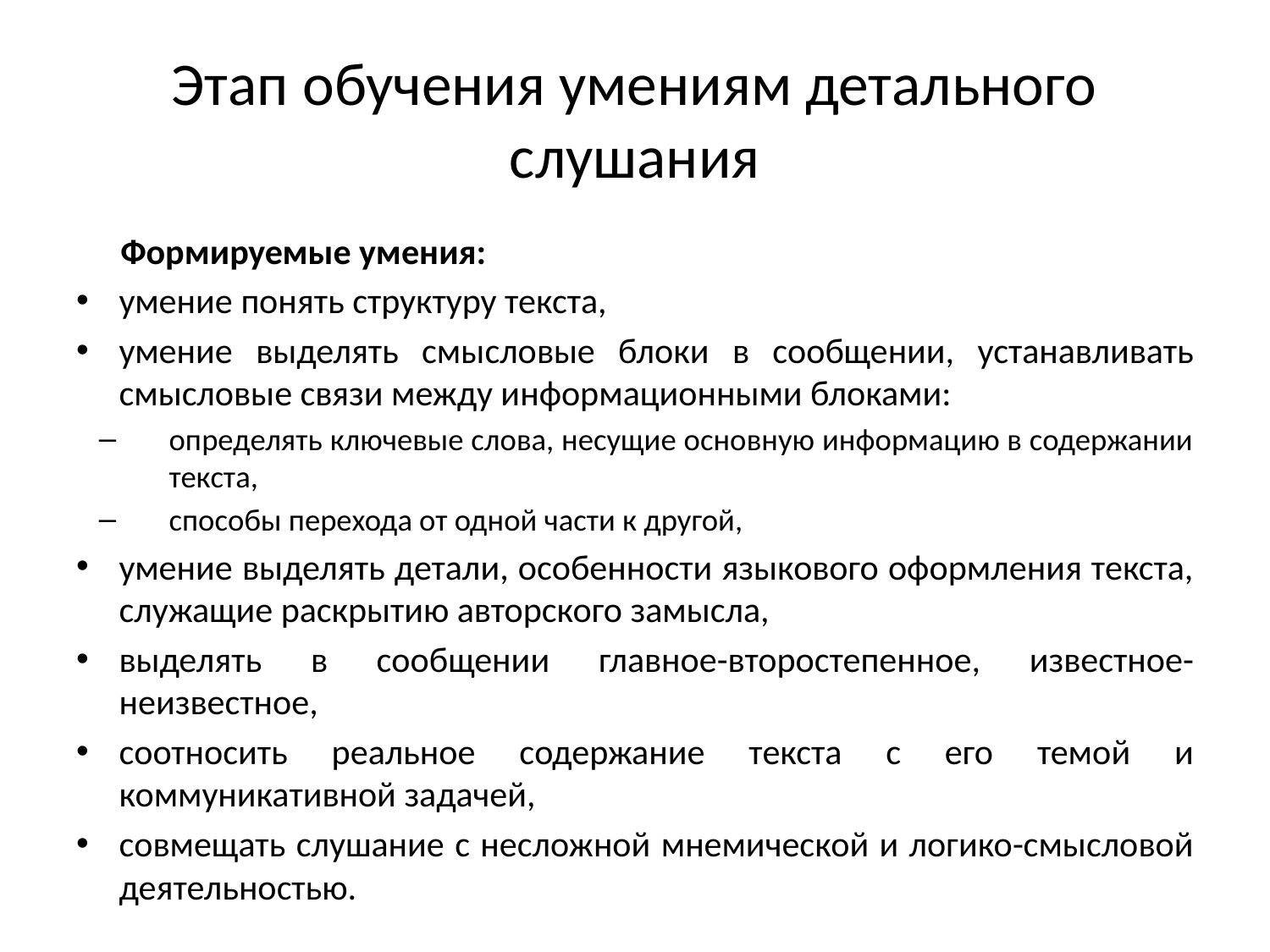

# Этап обучения умениям детального слушания
Формируемые умения:
умение понять структуру текста,
умение выделять смысловые блоки в сообщении, устанавливать смысловые связи между информационными блоками:
определять ключевые слова, несущие основную информацию в содержании текста,
способы перехода от одной части к другой,
умение выделять детали, особенности языкового оформления текста, служащие раскрытию авторского замысла,
выделять в сообщении главное-второстепенное, известное-неизвестное,
соотносить реальное содержание текста с его темой и коммуникативной задачей,
совмещать слушание с несложной мнемической и логико-смысловой деятельностью.